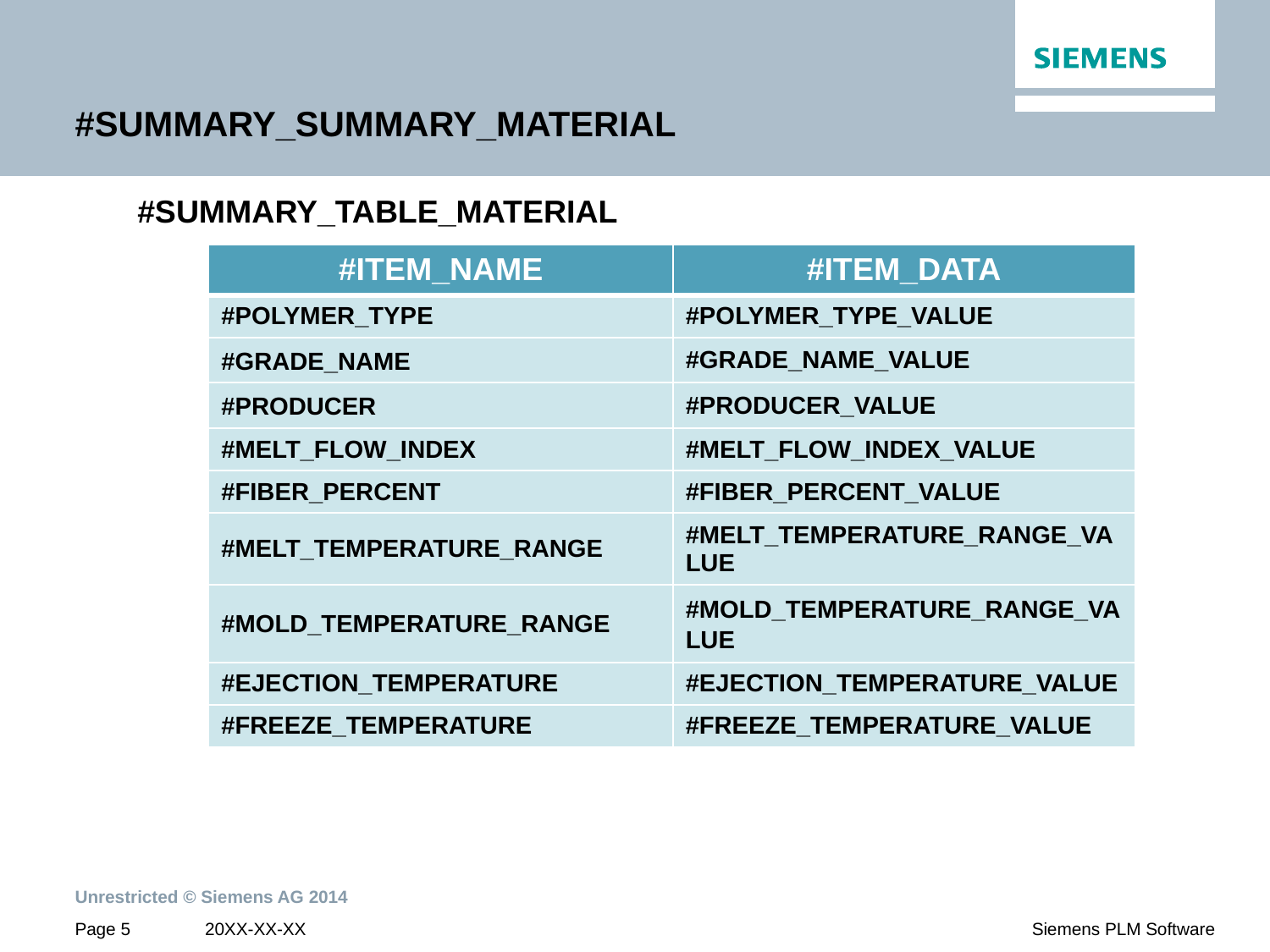

# #SUMMARY_SUMMARY_MATERIAL
#SUMMARY_TABLE_MATERIAL
| #ITEM\_NAME | #ITEM\_DATA |
| --- | --- |
| #POLYMER\_TYPE | #POLYMER\_TYPE\_VALUE |
| #GRADE\_NAME | #GRADE\_NAME\_VALUE |
| #PRODUCER | #PRODUCER\_VALUE |
| #MELT\_FLOW\_INDEX | #MELT\_FLOW\_INDEX\_VALUE |
| #FIBER\_PERCENT | #FIBER\_PERCENT\_VALUE |
| #MELT\_TEMPERATURE\_RANGE | #MELT\_TEMPERATURE\_RANGE\_VALUE |
| #MOLD\_TEMPERATURE\_RANGE | #MOLD\_TEMPERATURE\_RANGE\_VALUE |
| #EJECTION\_TEMPERATURE | #EJECTION\_TEMPERATURE\_VALUE |
| #FREEZE\_TEMPERATURE | #FREEZE\_TEMPERATURE\_VALUE |